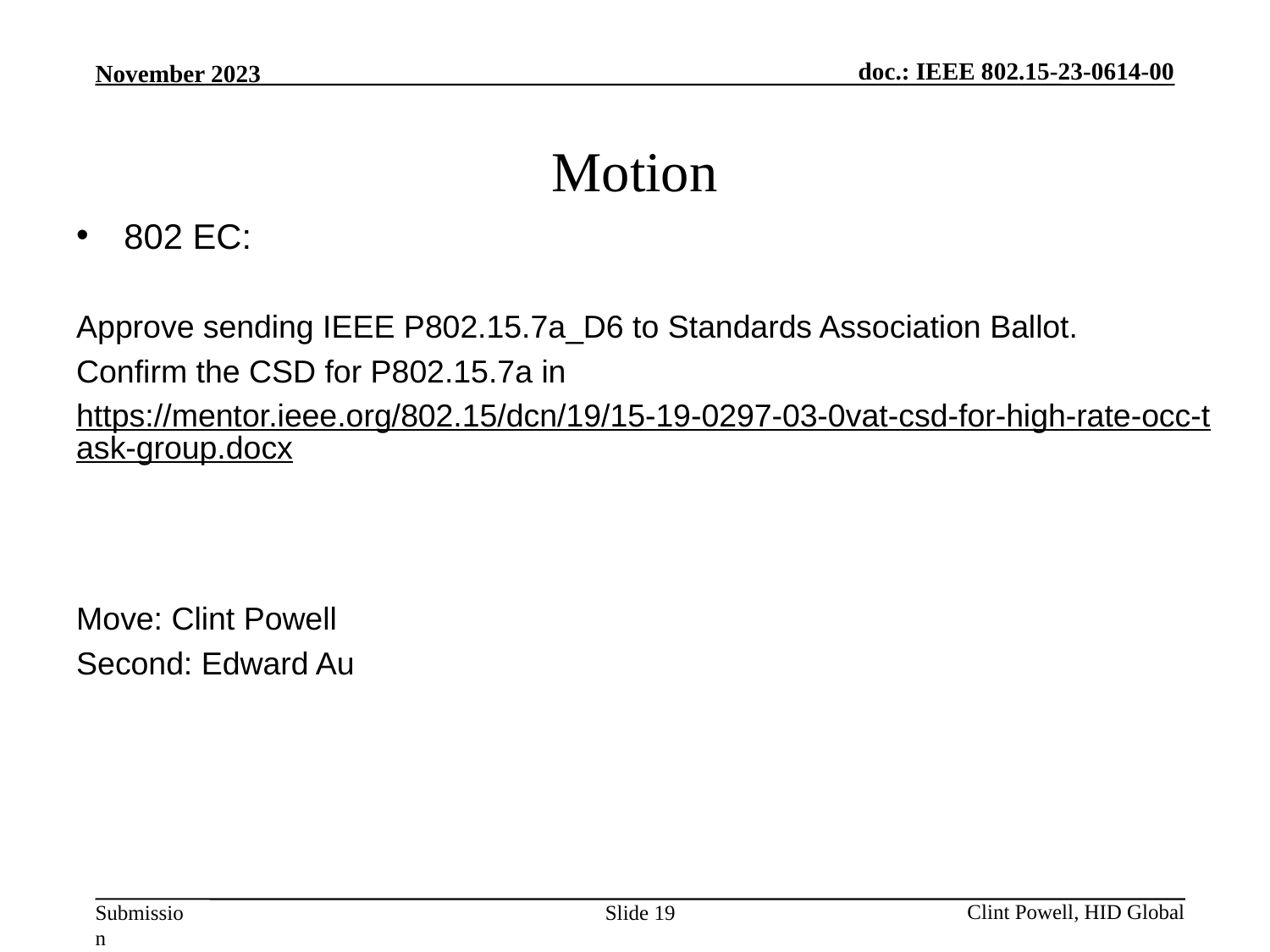

Motion
802 EC:

Approve sending IEEE P802.15.7a_D6 to Standards Association Ballot.
Confirm the CSD for P802.15.7a in
https://mentor.ieee.org/802.15/dcn/19/15-19-0297-03-0vat-csd-for-high-rate-occ-task-group.docx

Move: Clint Powell
Second: Edward Au
Slide 19